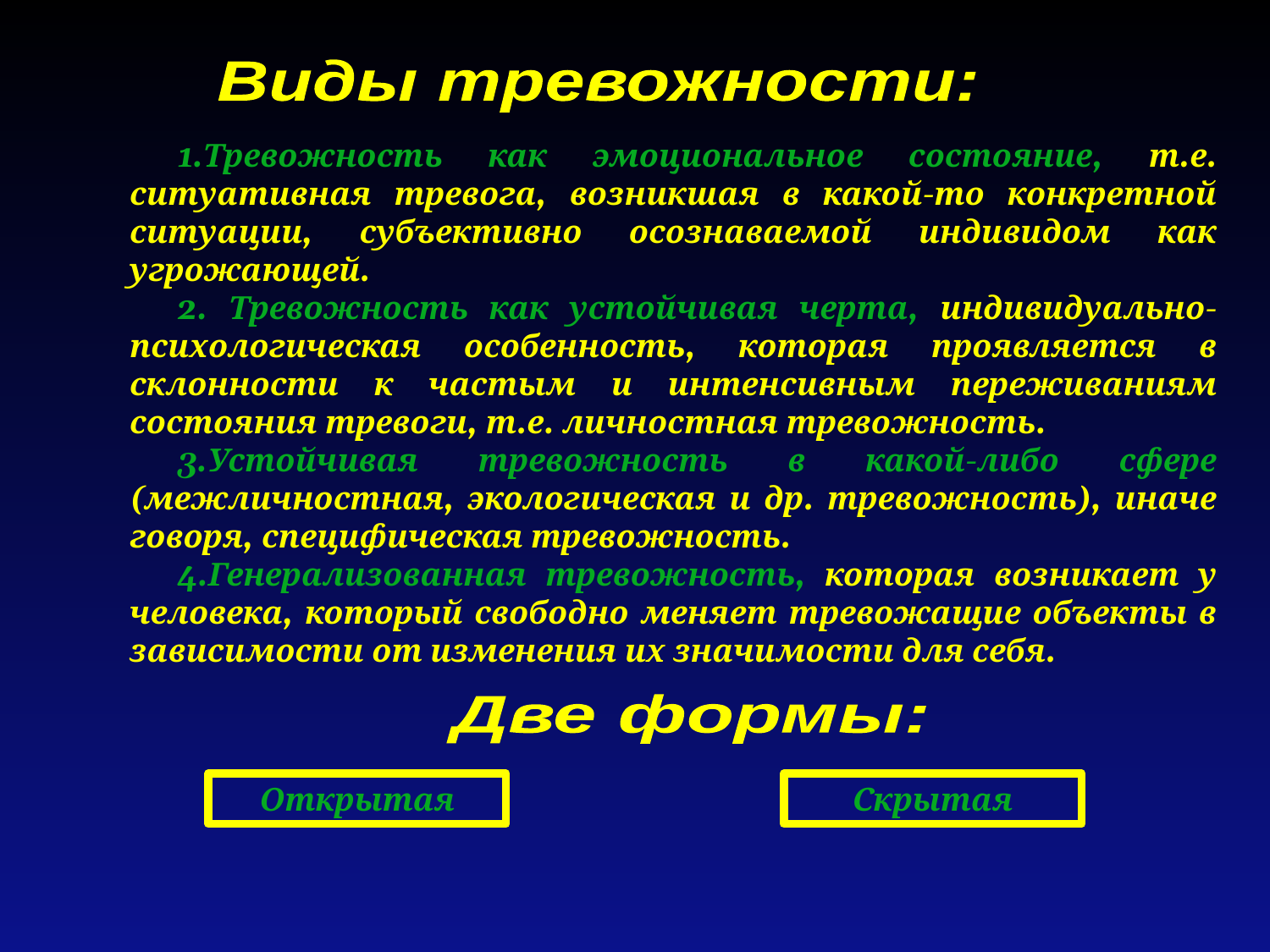

Виды тревожности:
Тревожность как эмоциональное состояние, т.е. ситуативная тревога, возникшая в какой-то конкретной ситуации, субъективно осознаваемой индивидом как угрожающей.
 Тревожность как устойчивая черта, индивидуально-психологическая особенность, которая проявляется в склонности к частым и интенсивным переживаниям состояния тревоги, т.е. личностная тревожность.
Устойчивая тревожность в какой-либо сфере (межличностная, экологическая и др. тревожность), иначе говоря, специфическая тревожность.
Генерализованная тревожность, которая возникает у человека, который свободно меняет тревожащие объекты в зависимости от изменения их значимости для себя.
Две формы:
Открытая
Скрытая